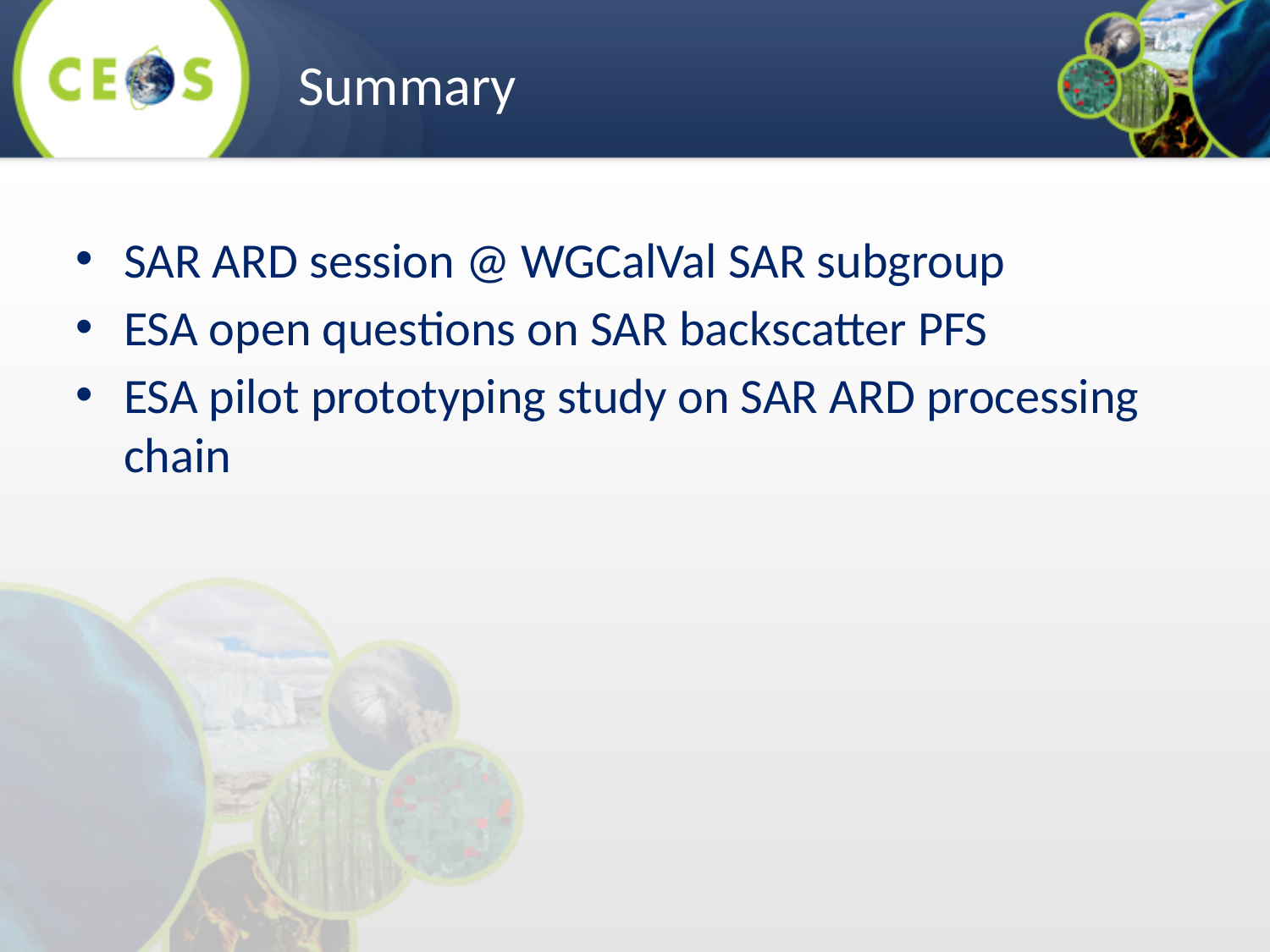

Summary
SAR ARD session @ WGCalVal SAR subgroup
ESA open questions on SAR backscatter PFS
ESA pilot prototyping study on SAR ARD processing chain